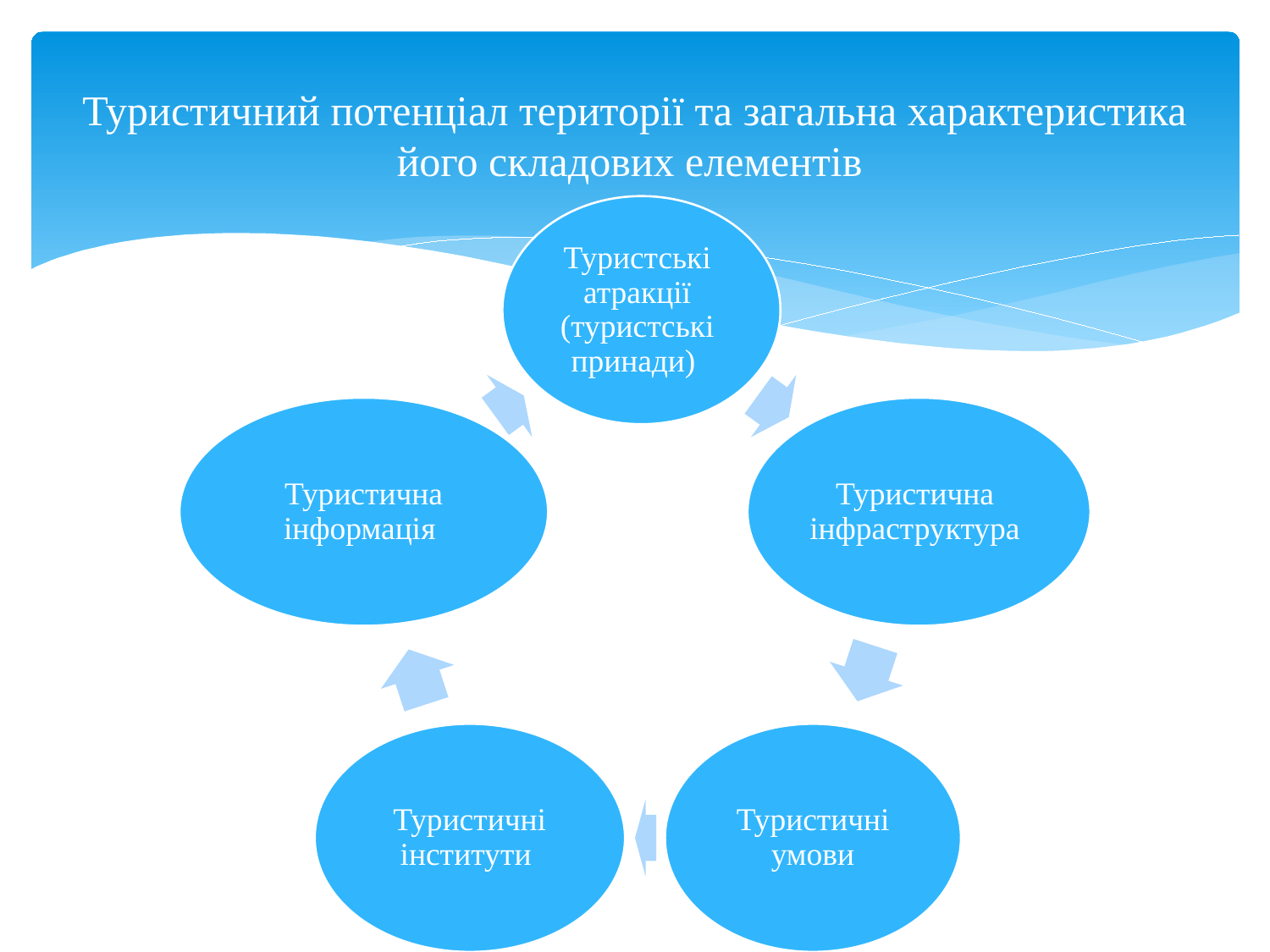

# Туристичний потенціал території та загальна характеристика його складових елементів
Туристські  атракції  (туристські  принади)

Туристична  інфраструктура

Туристичні умови

Туристичні інститути

Туристична інформація